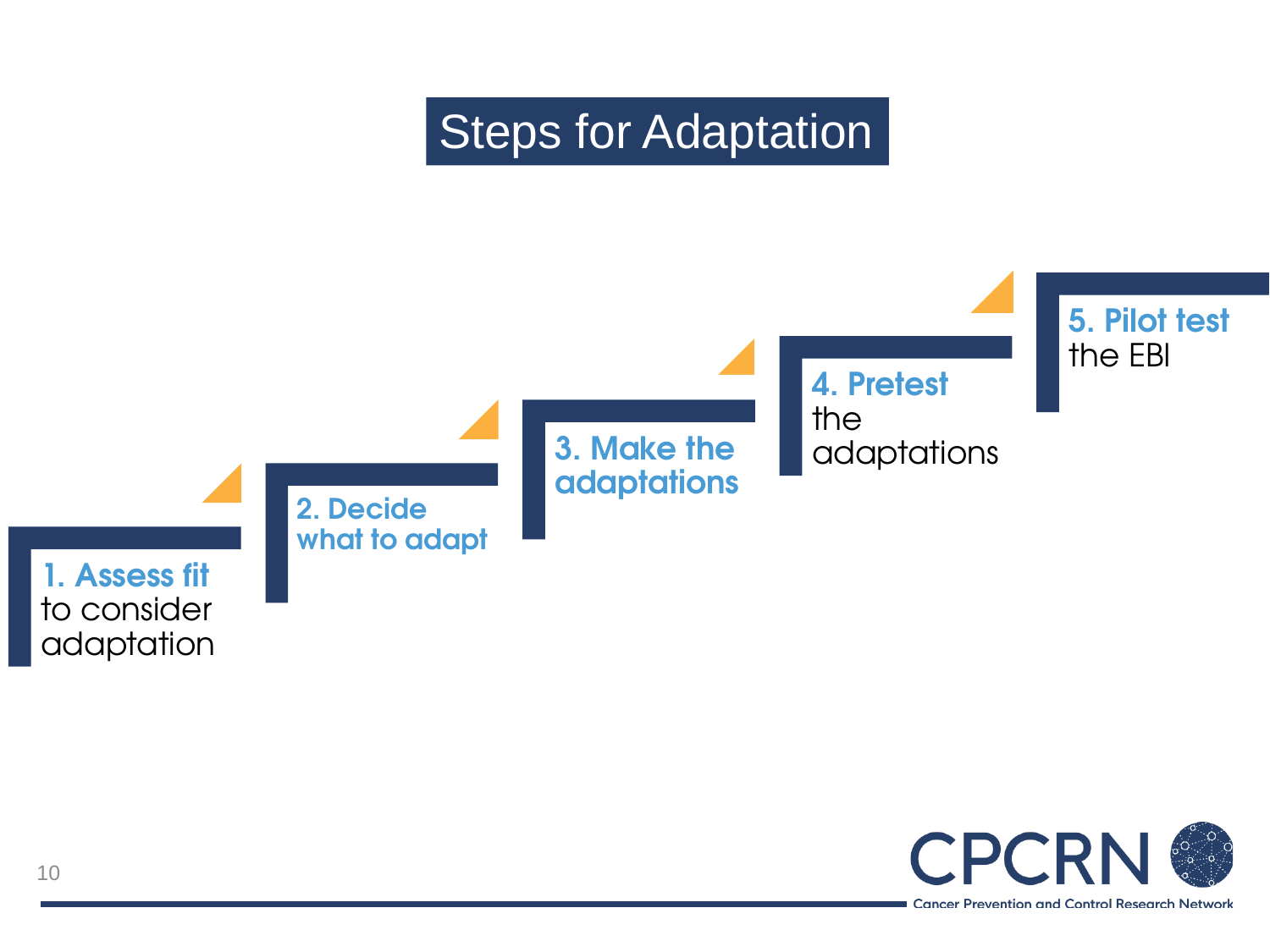

# Steps for Adaptation
1. Assess fit to consider adaptation
2. Decide what to adapt
3. Make the adaptations
4. Pretest the adaptations
5. Pilot test the EBI
10